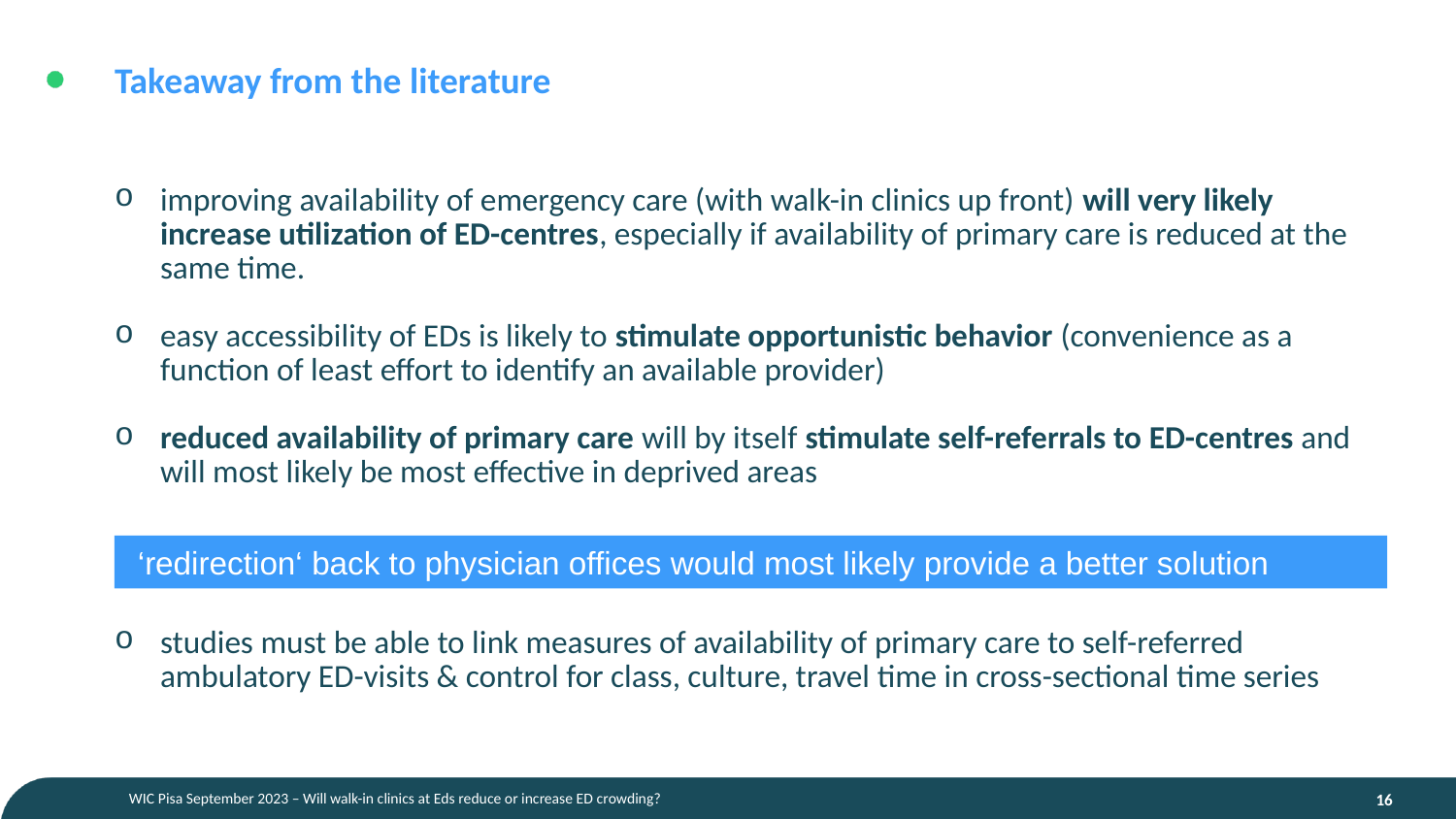

# Takeaway from the literature
improving availability of emergency care (with walk-in clinics up front) will very likely increase utilization of ED-centres, especially if availability of primary care is reduced at the same time.

easy accessibility of EDs is likely to stimulate opportunistic behavior (convenience as a function of least effort to identify an available provider)

reduced availability of primary care will by itself stimulate self-referrals to ED-centres and will most likely be most effective in deprived areas

studies must be able to link measures of availability of primary care to self-referred ambulatory ED-visits & control for class, culture, travel time in cross-sectional time series
 ‘redirection‘ back to physician offices would most likely provide a better solution
WIC Pisa September 2023 – Will walk-in clinics at Eds reduce or increase ED crowding?